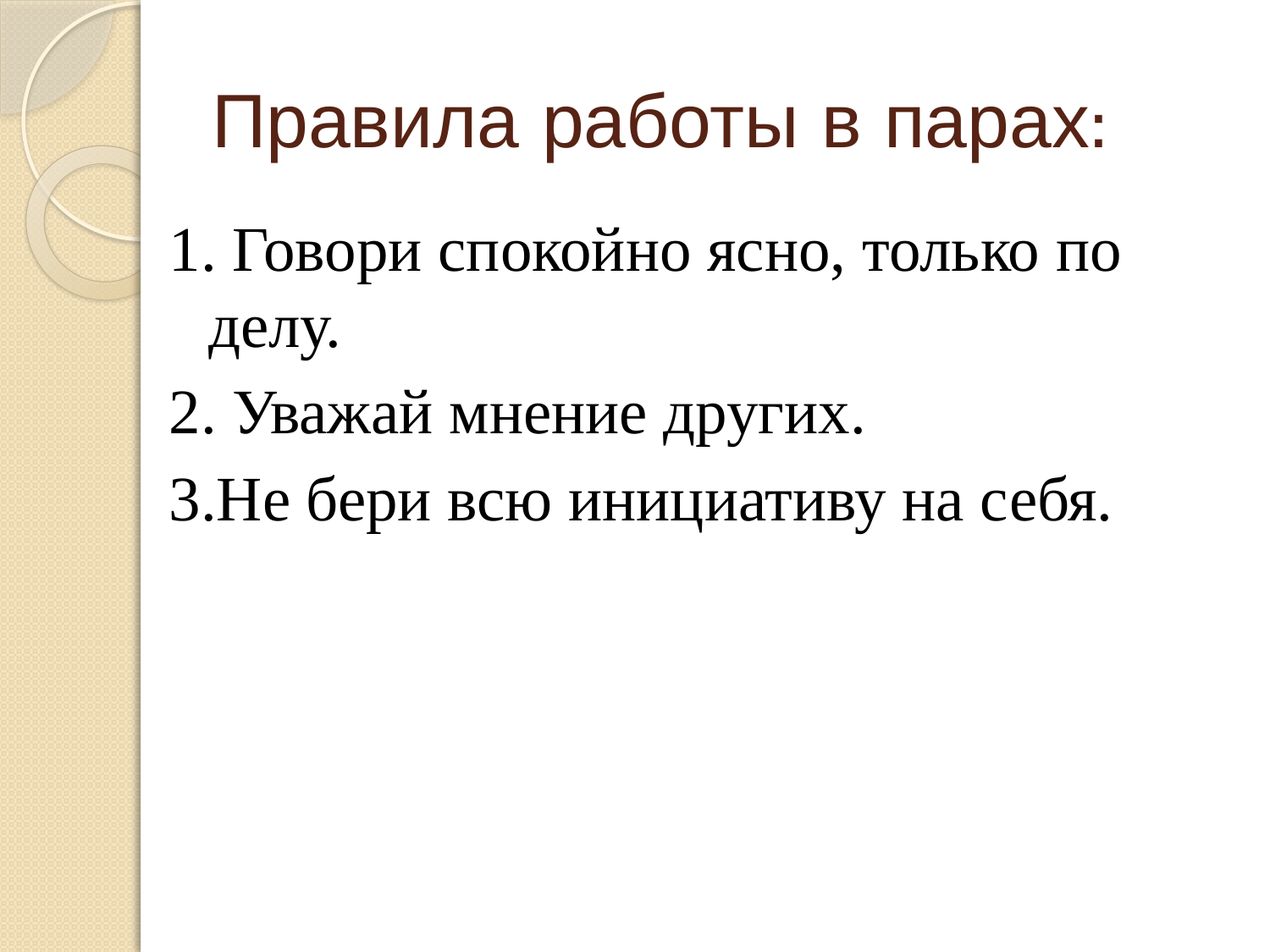

# Правила работы в парах:
1. Говори спокойно ясно, только по делу.
2. Уважай мнение других.
3.Не бери всю инициативу на себя.